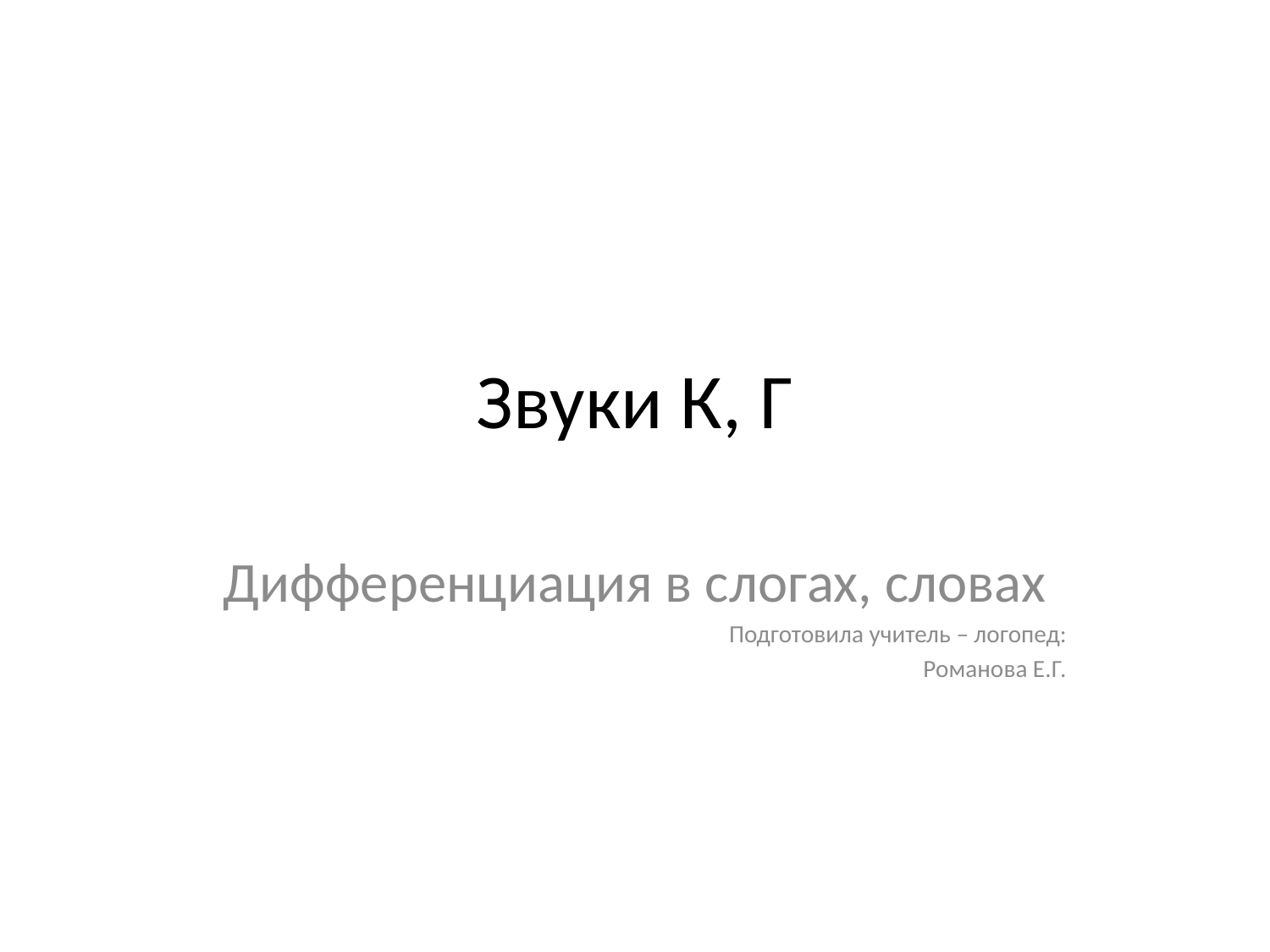

# Звуки К, Г
Дифференциация в слогах, словах
Подготовила учитель – логопед:
Романова Е.Г.